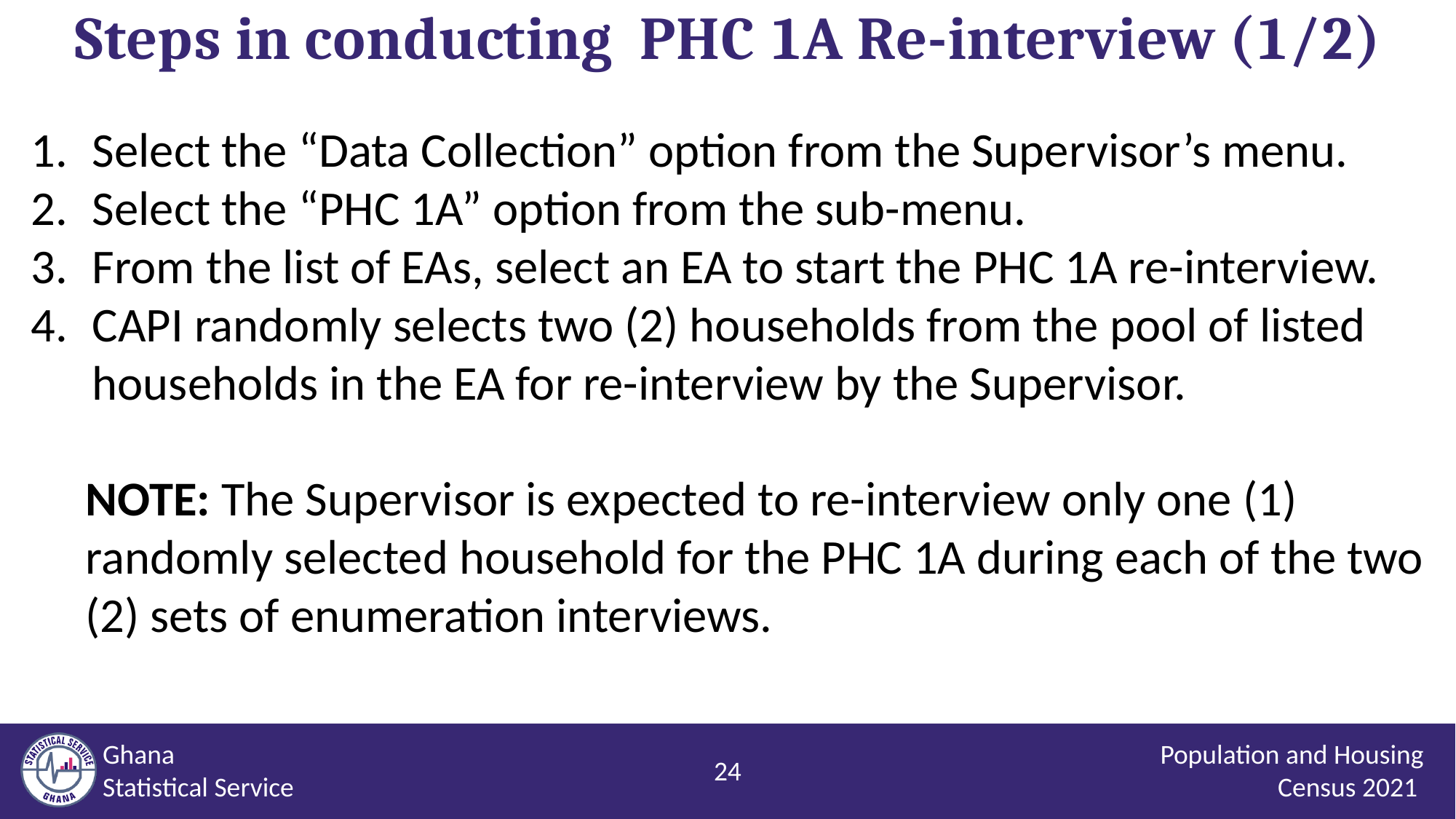

# Steps in conducting  PHC 1A Re-interview (1/2)
Select the “Data Collection” option from the Supervisor’s menu.
Select the “PHC 1A” option from the sub-menu.
From the list of EAs, select an EA to start the PHC 1A re-interview.
CAPI randomly selects two (2) households from the pool of listed households in the EA for re-interview by the Supervisor.

NOTE: The Supervisor is expected to re-interview only one (1) randomly selected household for the PHC 1A during each of the two (2) sets of enumeration interviews.

24